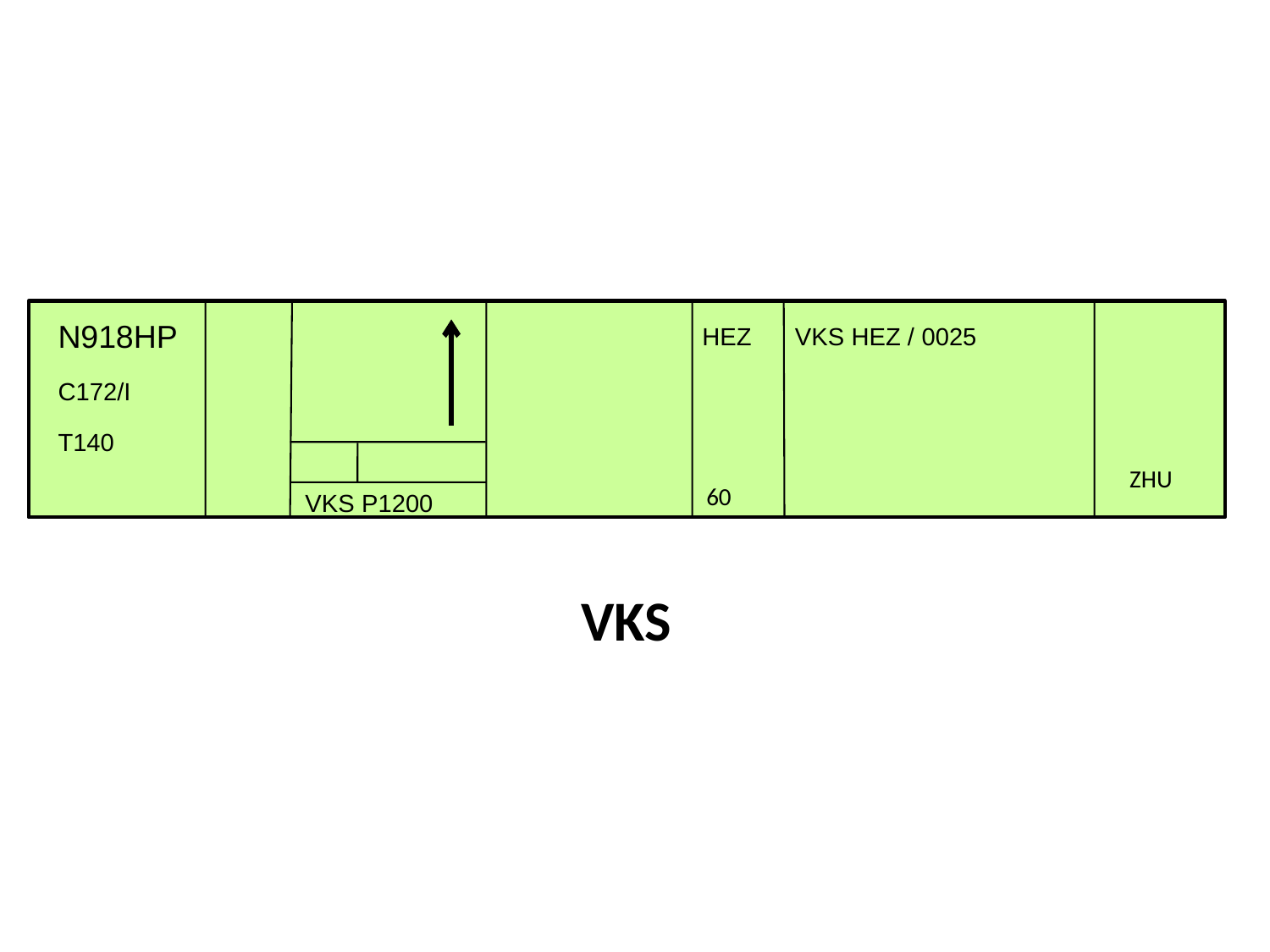

N918HP

  HEZ
VKS HEZ / 0025

C172/I

T140

60

VKS P1200

ZHU

VKS